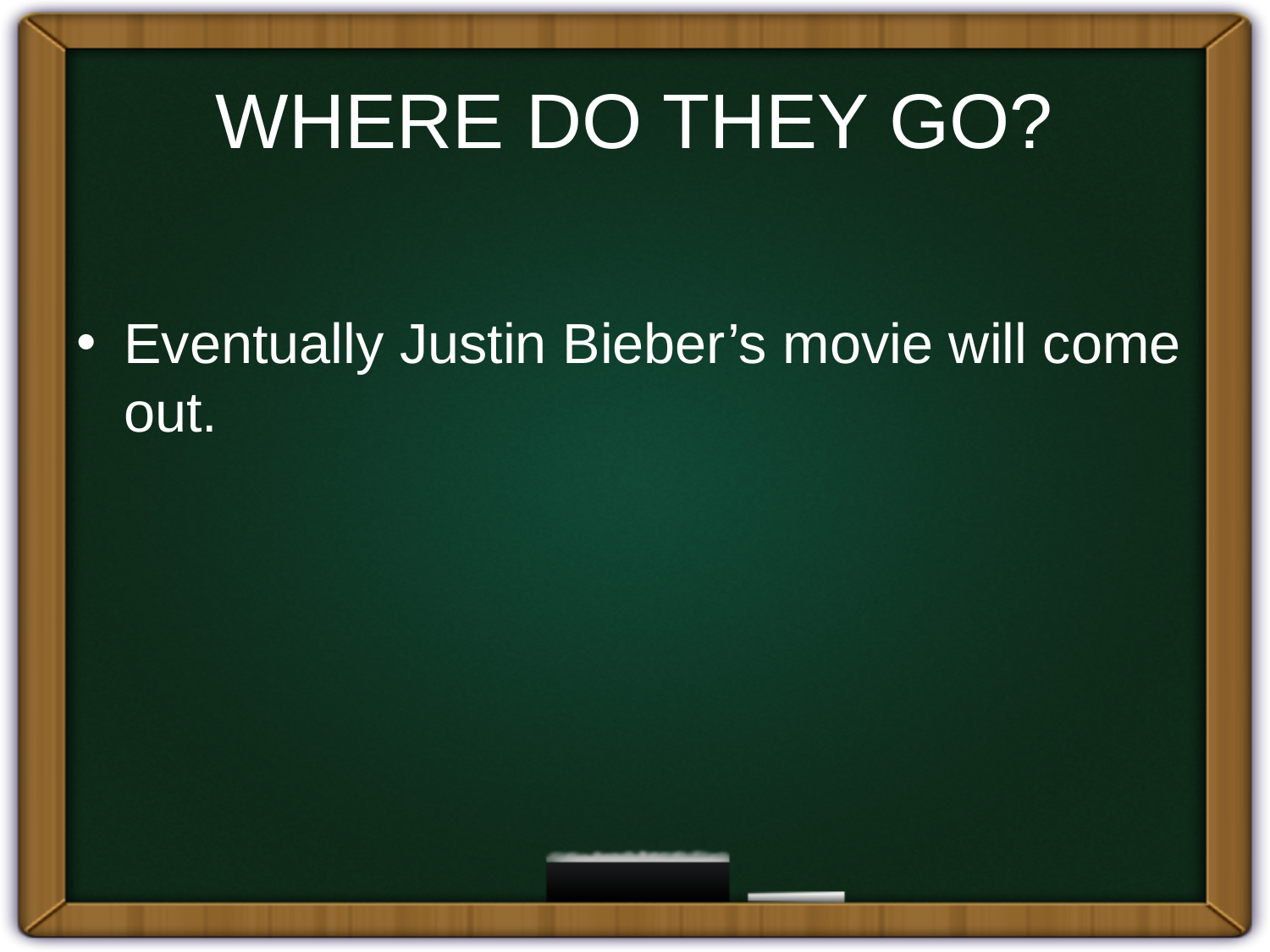

# WHERE DO THEY GO?

Eventually Justin Bieber’s movie will come out.